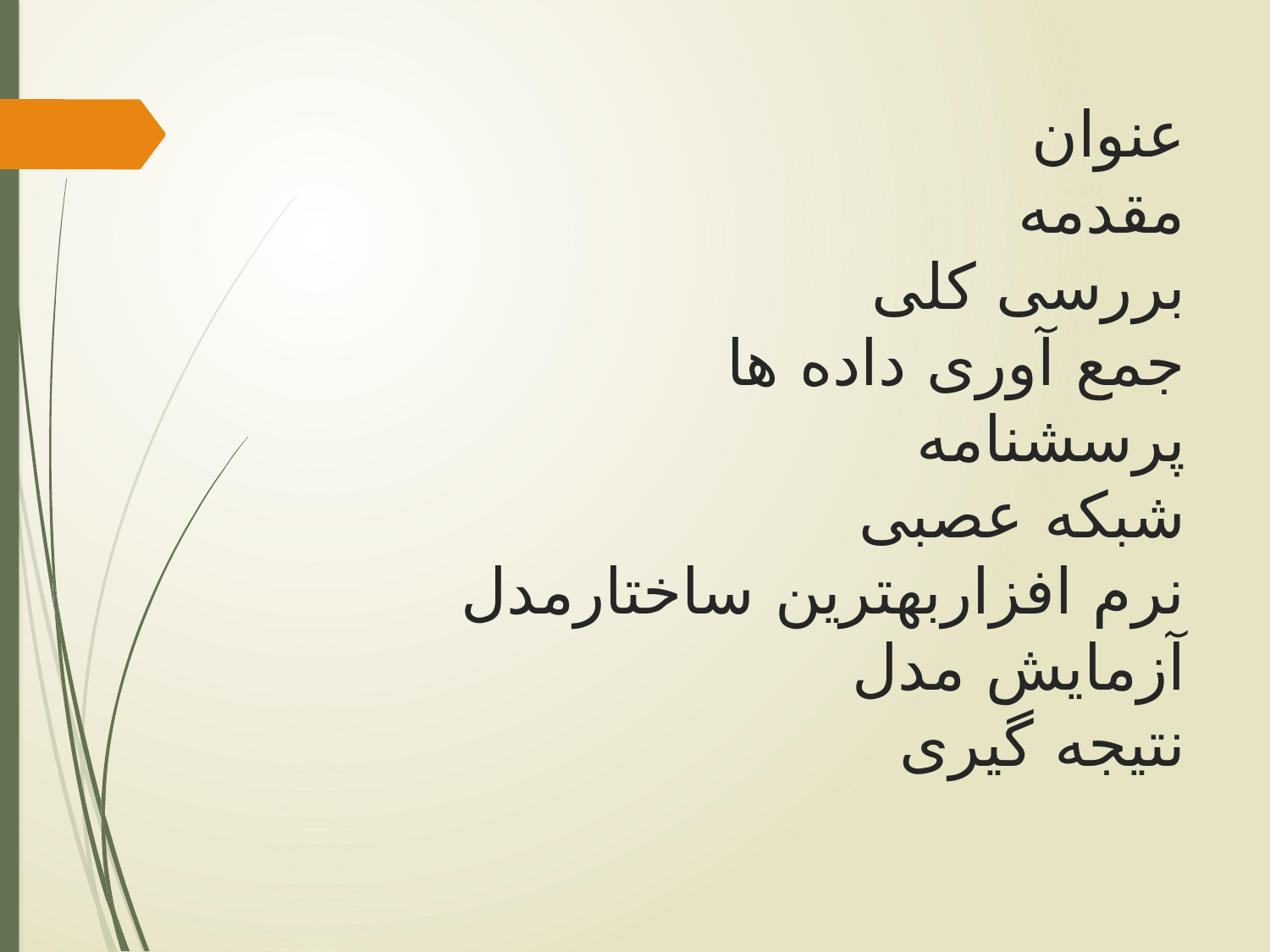

# عنوان مقدمه بررسی کلی جمع آوری داده ها پرسشنامه شبکه عصبی نرم افزاربهترین ساختارمدل آزمایش مدل نتیجه گیری